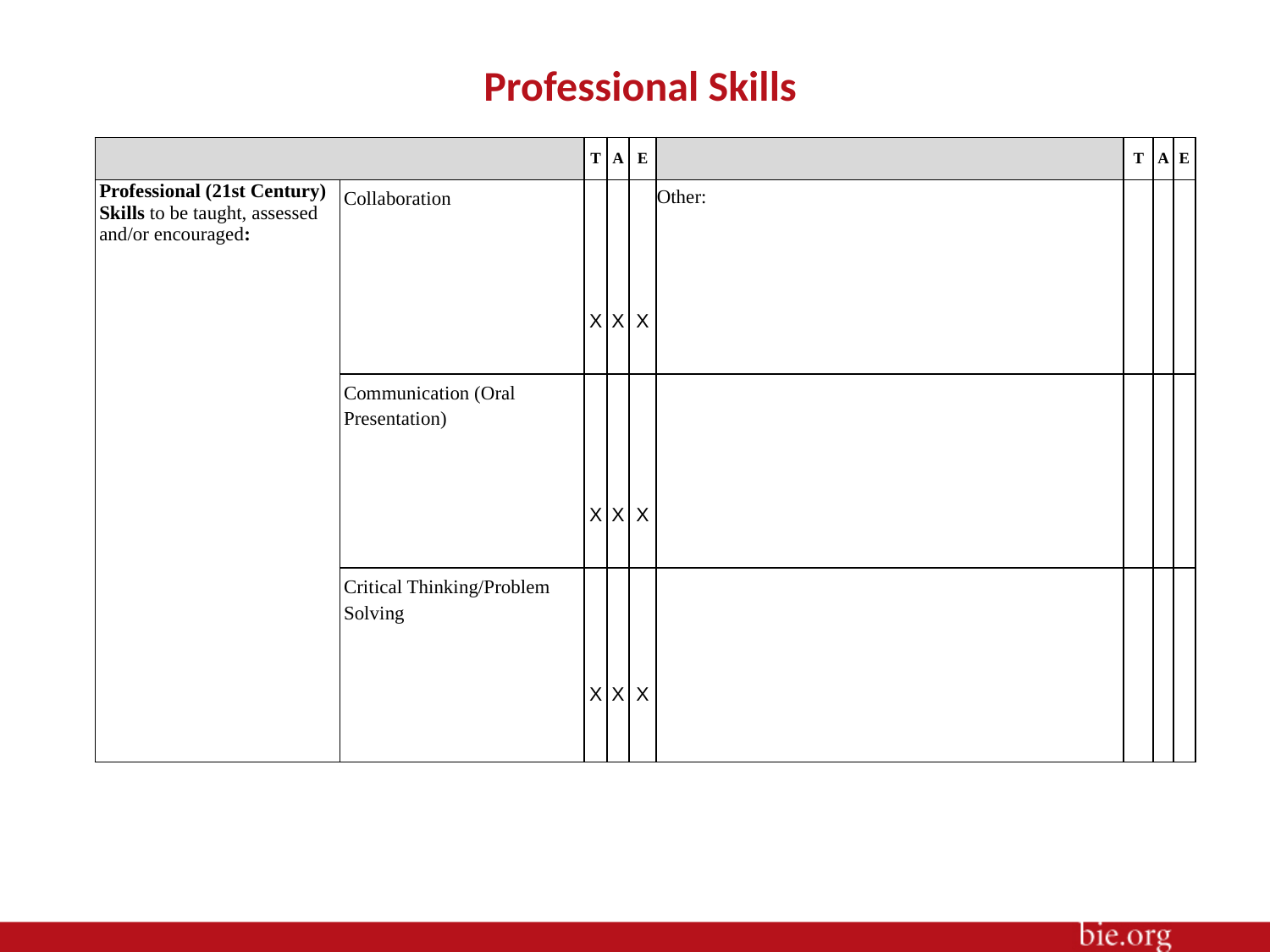

Professional Skills
|  |  | T | A | E |  | T | A | E |
| --- | --- | --- | --- | --- | --- | --- | --- | --- |
| Professional (21st Century) Skills to be taught, assessed and/or encouraged: | Collaboration | X | X | X | Other: |  |  |  |
|  | Communication (Oral Presentation) | X | X | X |  |  |  |  |
|  | Critical Thinking/Problem Solving | X | X | X |  |  |  |  |